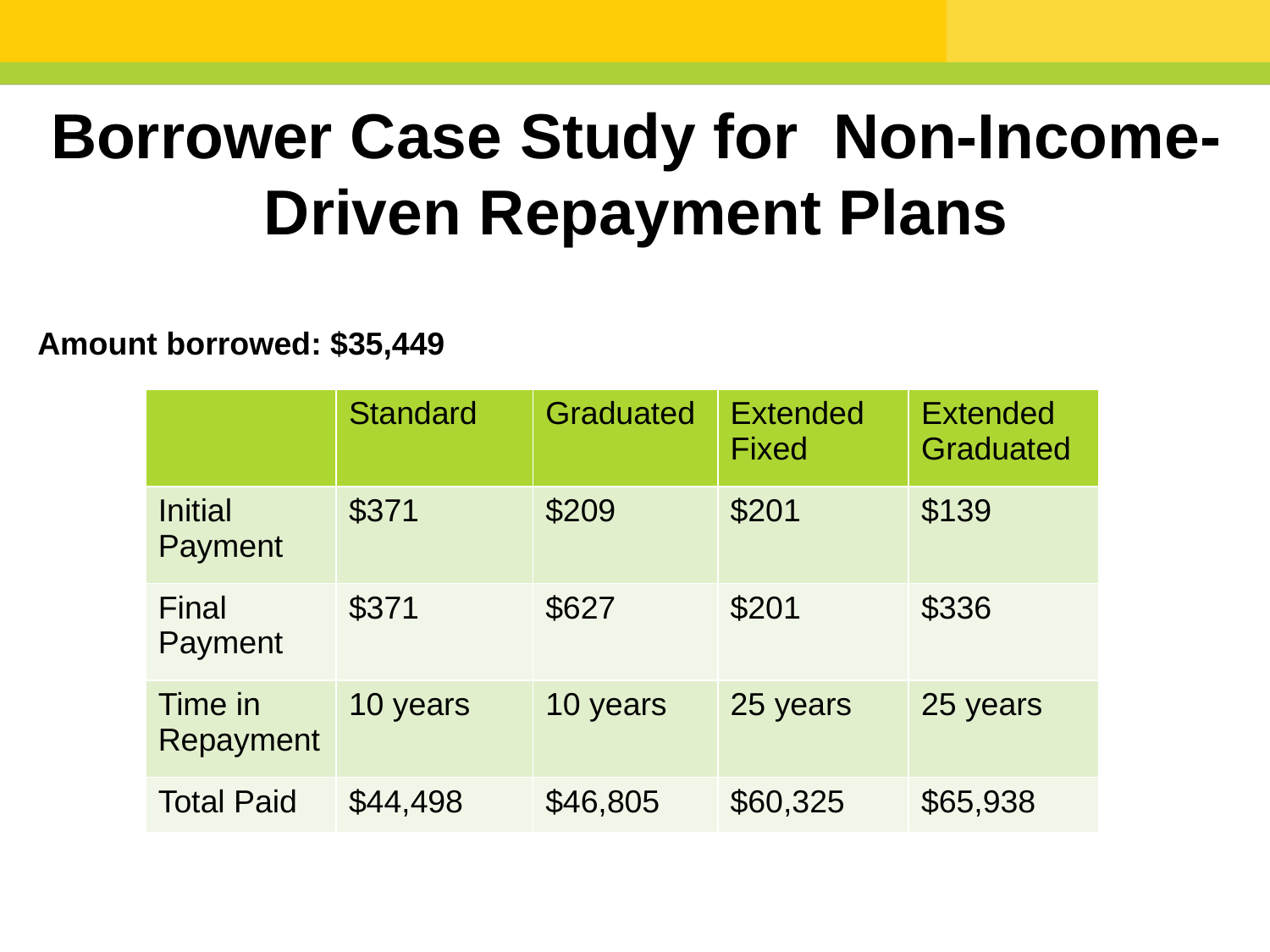

Borrower Case Study for  Non-Income-Driven Repayment Plans

Amount borrowed: $35,449
|  | Standard | Graduated | Extended Fixed | Extended Graduated |
| --- | --- | --- | --- | --- |
| Initial Payment | $371 | $209 | $201 | $139 |
| Final Payment | $371 | $627 | $201 | $336 |
| Time in Repayment | 10 years | 10 years | 25 years | 25 years |
| Total Paid | $44,498 | $46,805 | $60,325 | $65,938 |